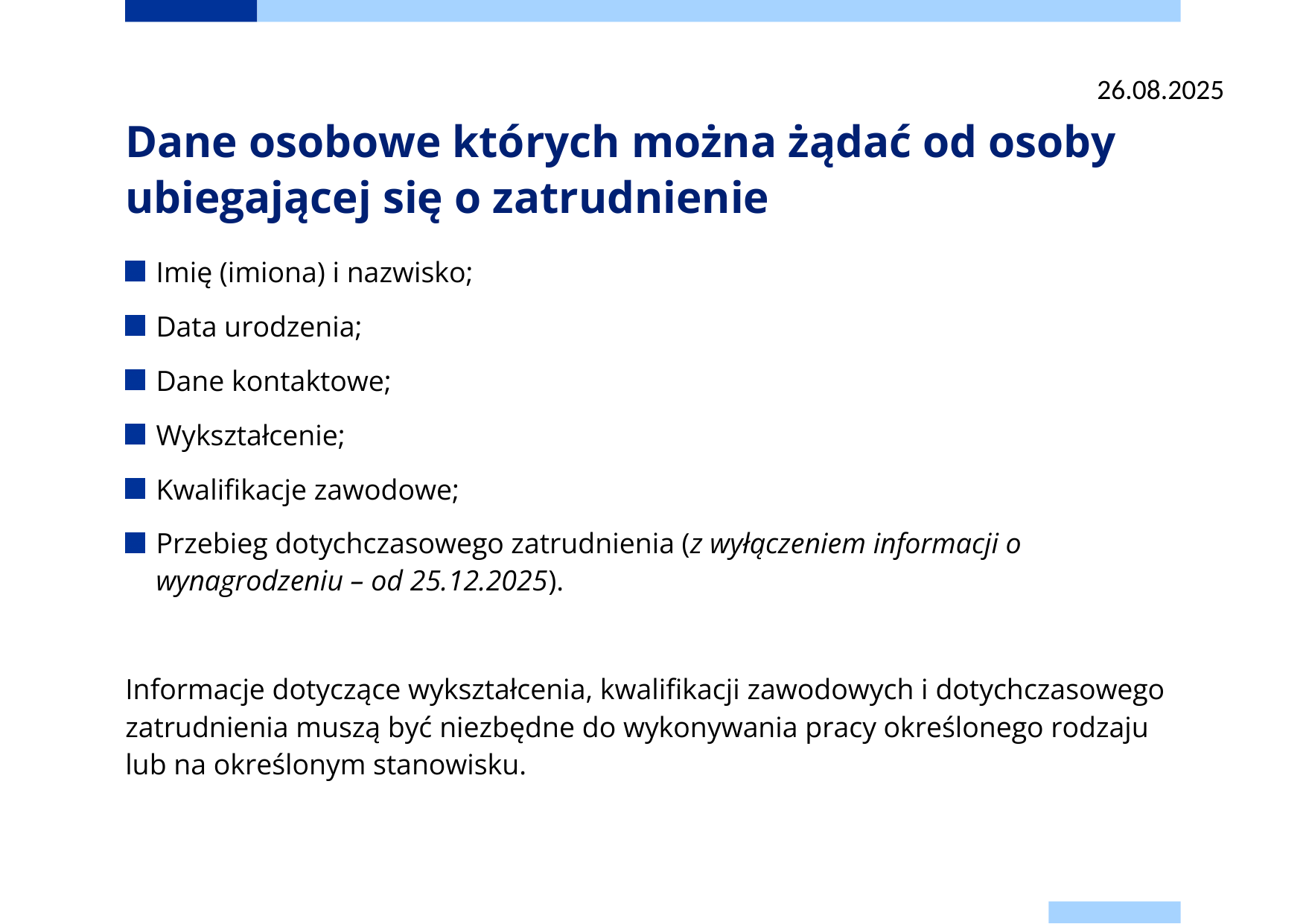

26.08.2025
# Dane osobowe których można żądać od osoby ubiegającej się o zatrudnienie
Imię (imiona) i nazwisko;
Data urodzenia;
Dane kontaktowe;
Wykształcenie;
Kwalifikacje zawodowe;
Przebieg dotychczasowego zatrudnienia (z wyłączeniem informacji o wynagrodzeniu – od 25.12.2025).

Informacje dotyczące wykształcenia, kwalifikacji zawodowych i dotychczasowego zatrudnienia muszą być niezbędne do wykonywania pracy określonego rodzaju lub na określonym stanowisku.